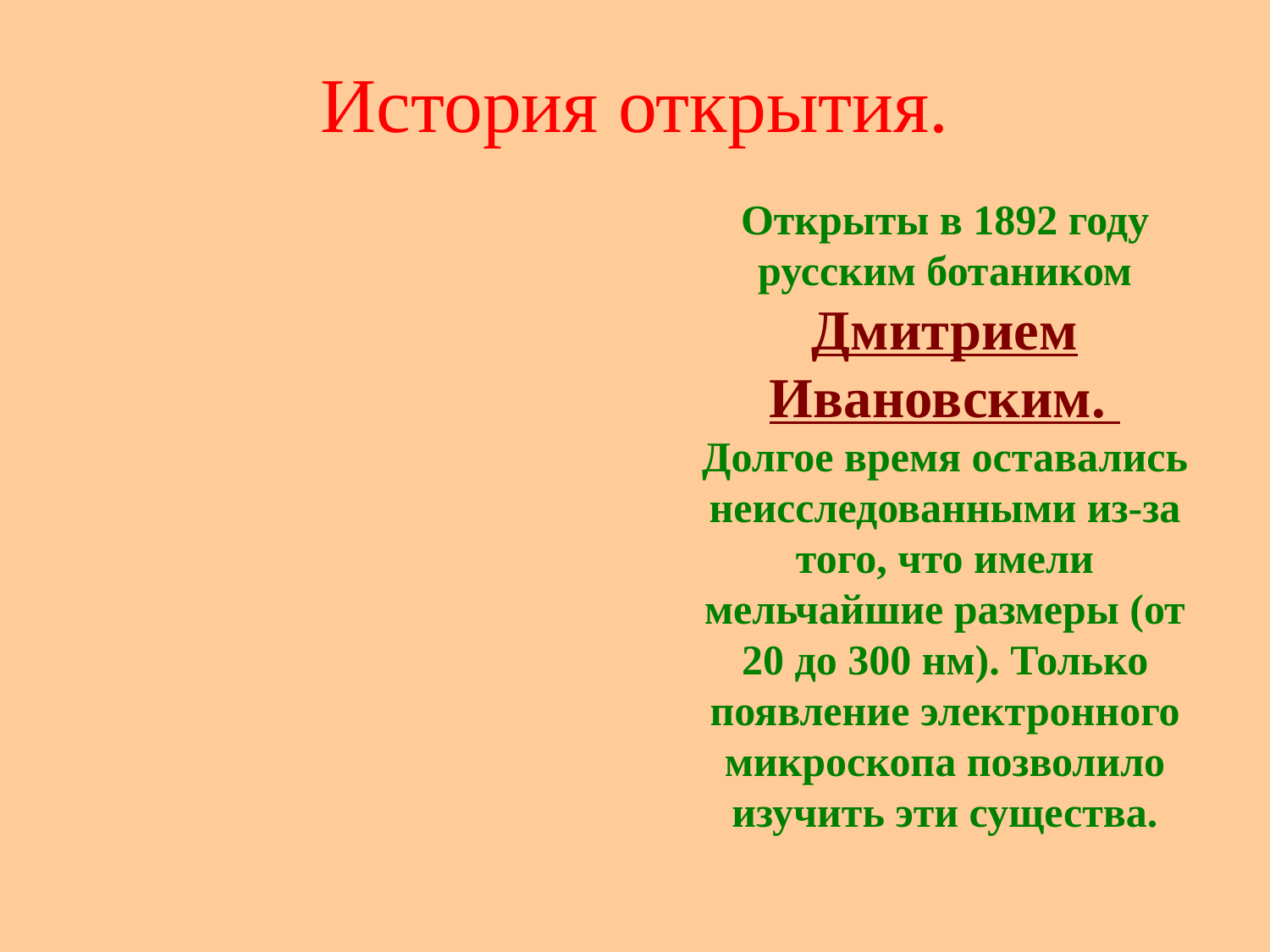

# История открытия.
Открыты в 1892 году русским ботаником Дмитрием Ивановским.
Долгое время оставались неисследованными из-за того, что имели мельчайшие размеры (от 20 до 300 нм). Только появление электронного микроскопа позволило изучить эти существа.